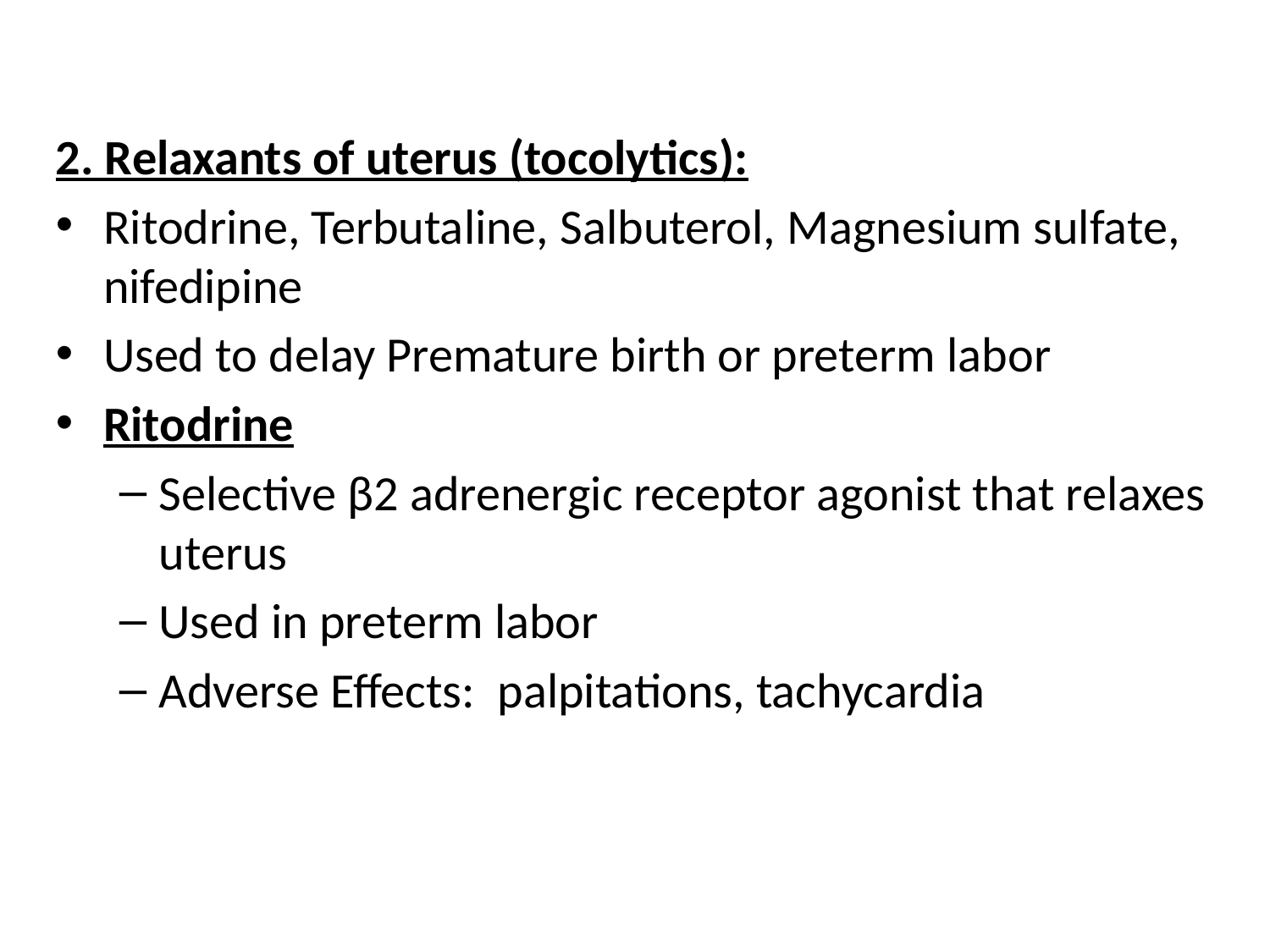

2. Relaxants of uterus (tocolytics):
Ritodrine, Terbutaline, Salbuterol, Magnesium sulfate, nifedipine
Used to delay Premature birth or preterm labor
Ritodrine
Selective β2 adrenergic receptor agonist that relaxes uterus
Used in preterm labor
Adverse Effects:  palpitations, tachycardia